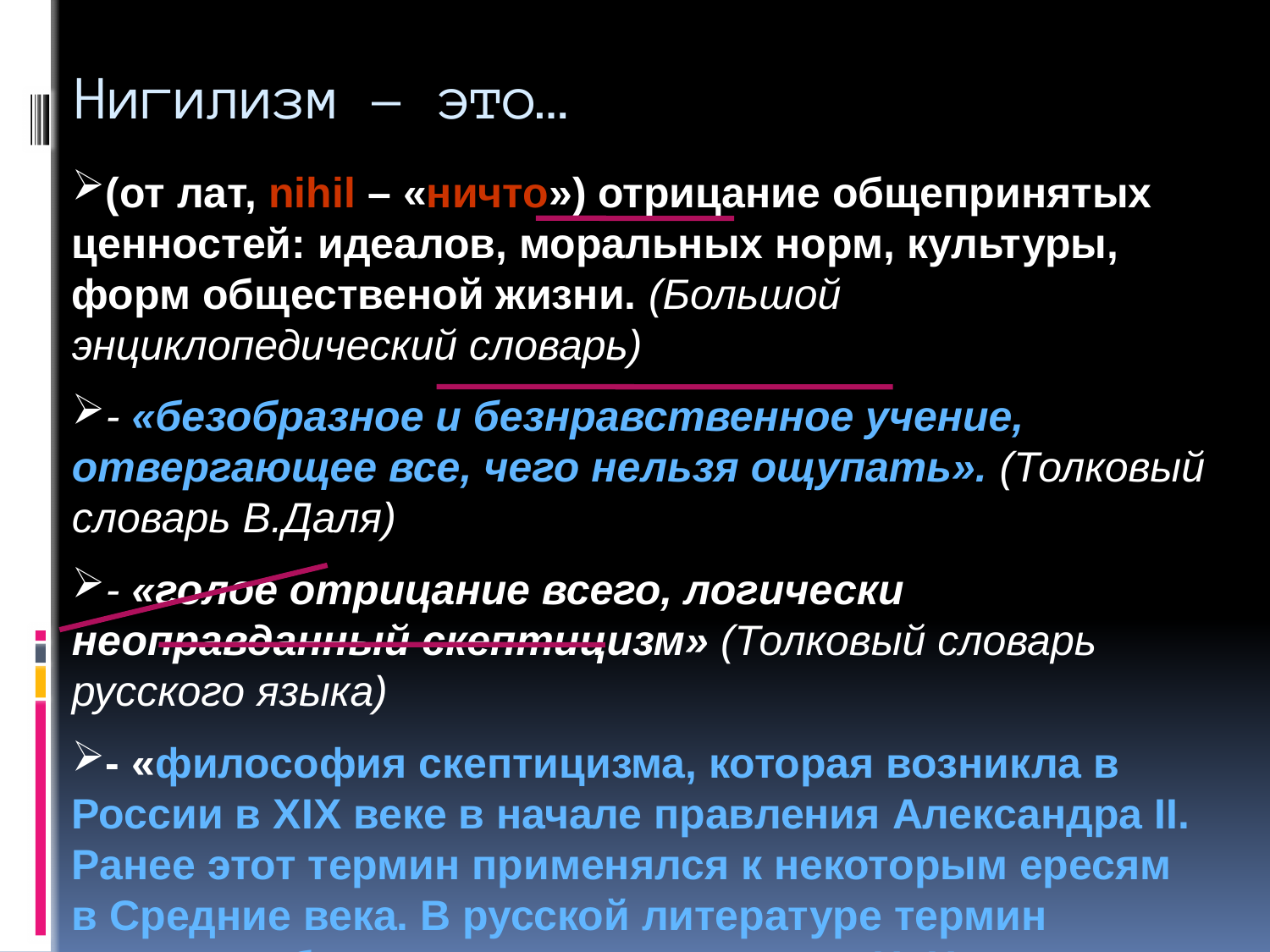

# Нигилизм – это…
(от лат, nihil – «ничто») отрицание общепринятых ценностей: идеалов, моральных норм, культуры, форм общественой жизни. (Большой энциклопедический словарь)
- «безобразное и безнравственное учение, отвергающее все, чего нельзя ощупать». (Толковый словарь В.Даля)
- «голое отрицание всего, логически неоправданный скептицизм» (Толковый словарь русского языка)
- «философия скептицизма, которая возникла в России в XIX веке в начале правления Александра II. Ранее этот термин применялся к некоторым ересям в Средние века. В русской литературе термин нигилизм был впервые использован Н. Надеждиным в статье в «Вестнике Европы». (М. Катков)